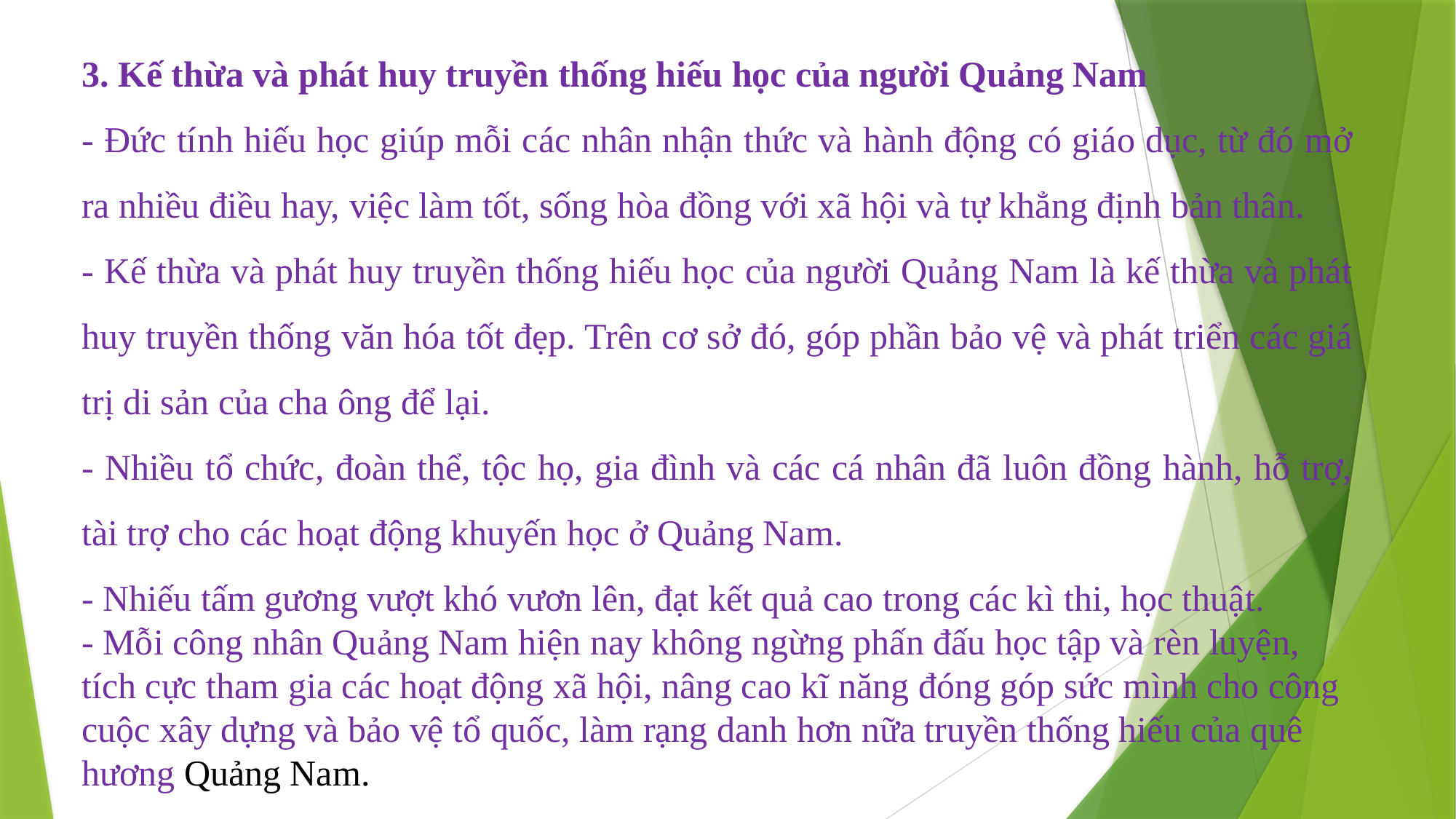

3. Kế thừa và phát huy truyền thống hiếu học của người Quảng Nam
- Đức tính hiếu học giúp mỗi các nhân nhận thức và hành động có giáo dục, từ đó mở ra nhiều điều hay, việc làm tốt, sống hòa đồng với xã hội và tự khẳng định bản thân.
- Kế thừa và phát huy truyền thống hiếu học của người Quảng Nam là kế thừa và phát huy truyền thống văn hóa tốt đẹp. Trên cơ sở đó, góp phần bảo vệ và phát triển các giá trị di sản của cha ông để lại.
- Nhiều tổ chức, đoàn thể, tộc họ, gia đình và các cá nhân đã luôn đồng hành, hỗ trợ, tài trợ cho các hoạt động khuyến học ở Quảng Nam.
- Nhiếu tấm gương vượt khó vươn lên, đạt kết quả cao trong các kì thi, học thuật.
- Mỗi công nhân Quảng Nam hiện nay không ngừng phấn đấu học tập và rèn luyện, tích cực tham gia các hoạt động xã hội, nâng cao kĩ năng đóng góp sức mình cho công cuộc xây dựng và bảo vệ tổ quốc, làm rạng danh hơn nữa truyền thống hiếu của quê hương Quảng Nam.